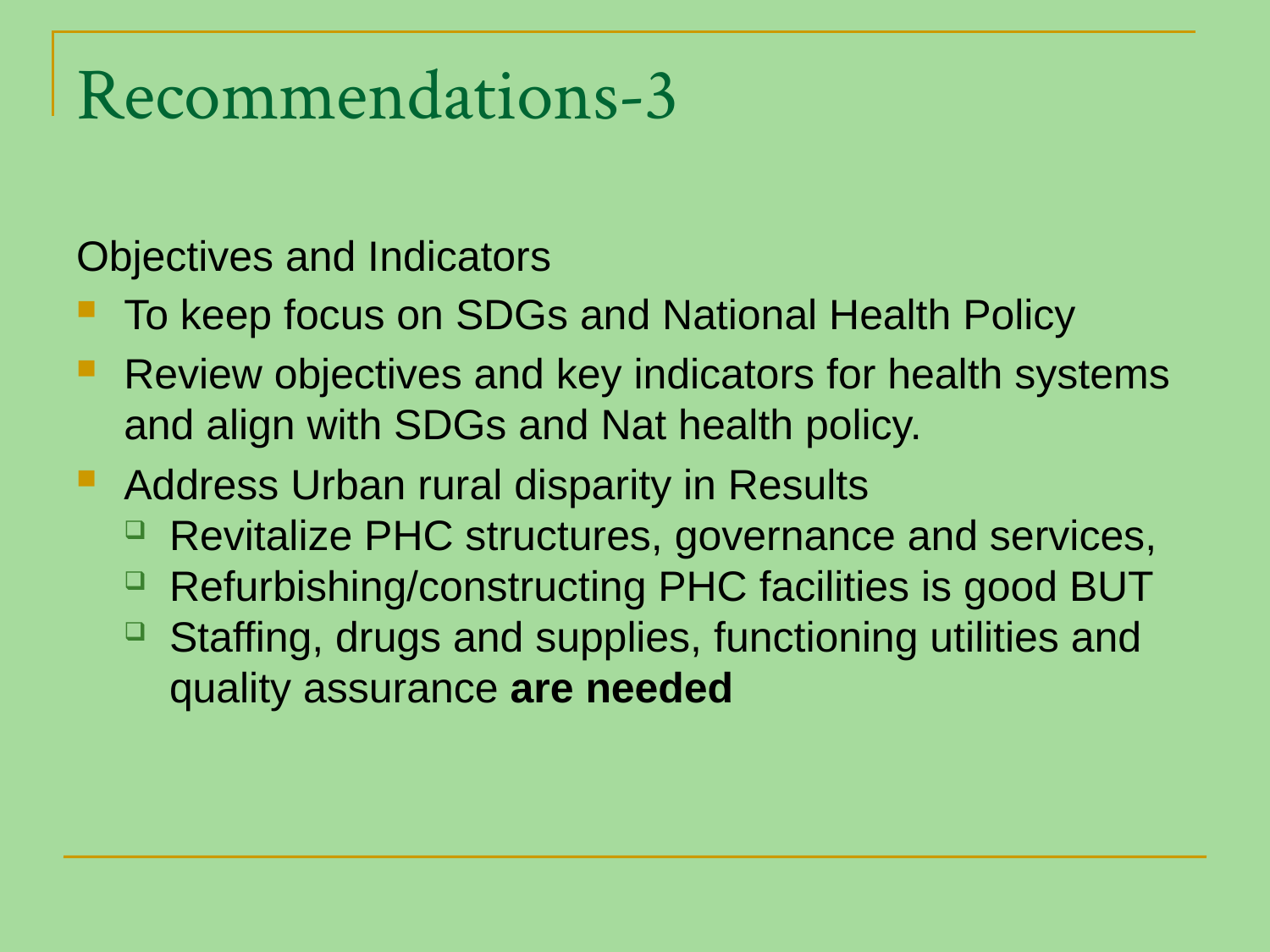

# Recommendations-3
Objectives and Indicators
To keep focus on SDGs and National Health Policy
Review objectives and key indicators for health systems and align with SDGs and Nat health policy.
Address Urban rural disparity in Results
Revitalize PHC structures, governance and services,
Refurbishing/constructing PHC facilities is good BUT
Staffing, drugs and supplies, functioning utilities and quality assurance are needed